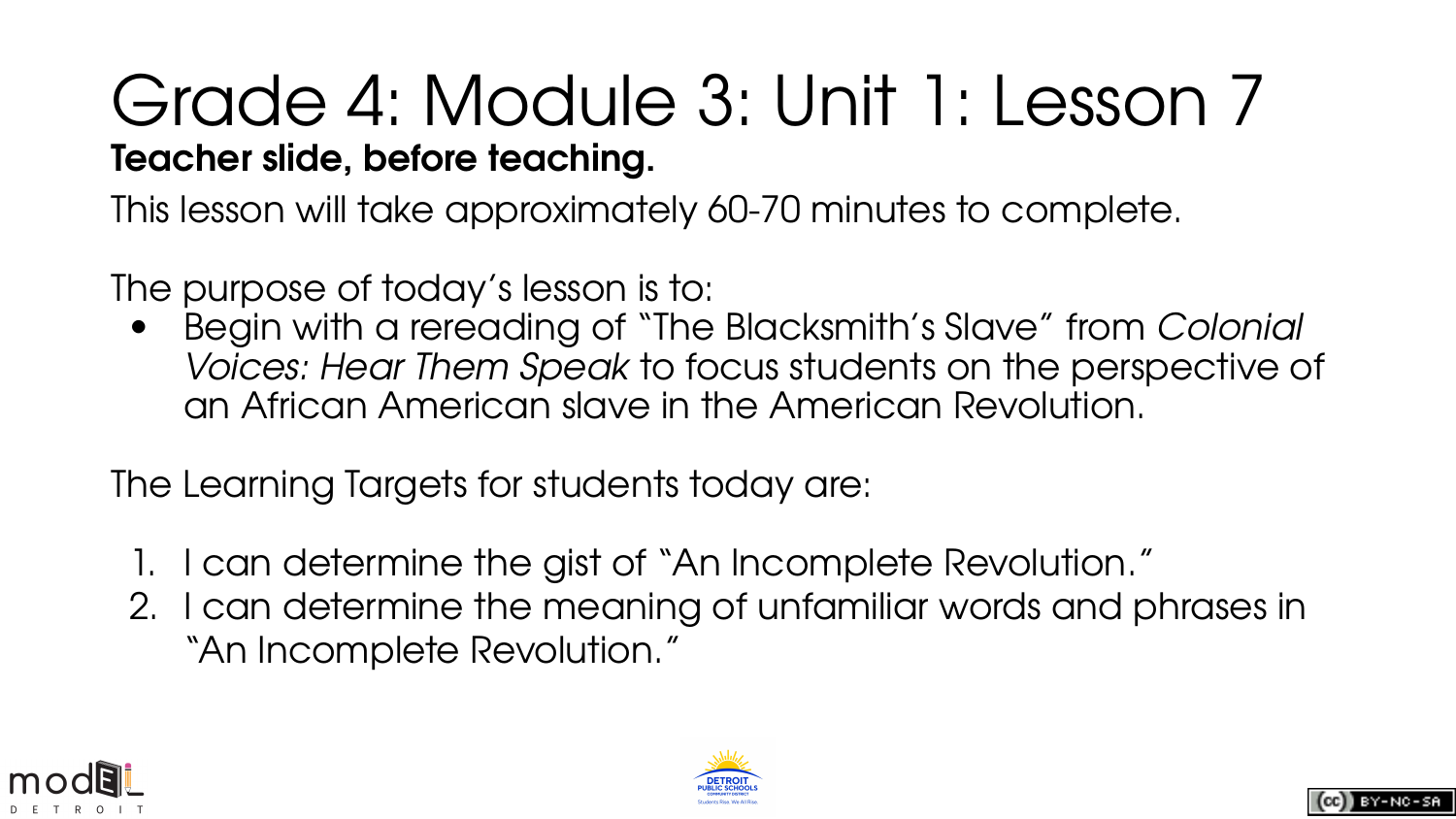

# Grade 4: Module 3: Unit 1: Lesson 7
Teacher slide, before teaching.
This lesson will take approximately 60-70 minutes to complete.

The purpose of today’s lesson is to:
Begin with a rereading of “The Blacksmith’s Slave” from Colonial Voices: Hear Them Speak to focus students on the perspective of an African American slave in the American Revolution.

The Learning Targets for students today are:
I can determine the gist of “An Incomplete Revolution.”
I can determine the meaning of unfamiliar words and phrases in “An Incomplete Revolution.”